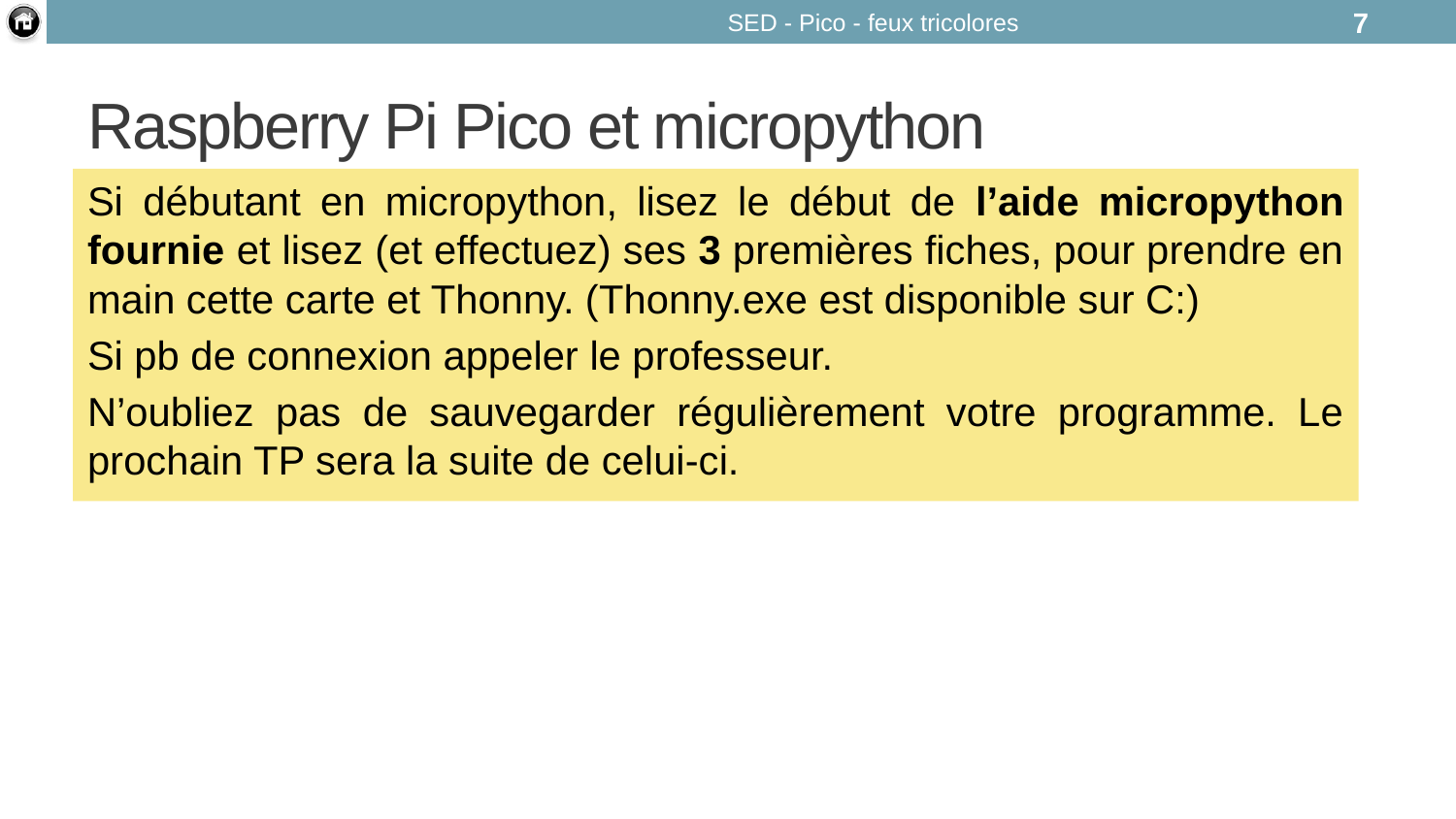

SED - Pico - feux tricolores
7
# Raspberry Pi Pico et micropython
Si débutant en micropython, lisez le début de l’aide micropython fournie et lisez (et effectuez) ses 3 premières fiches, pour prendre en main cette carte et Thonny. (Thonny.exe est disponible sur C:)
Si pb de connexion appeler le professeur.
N’oubliez pas de sauvegarder régulièrement votre programme. Le prochain TP sera la suite de celui-ci.